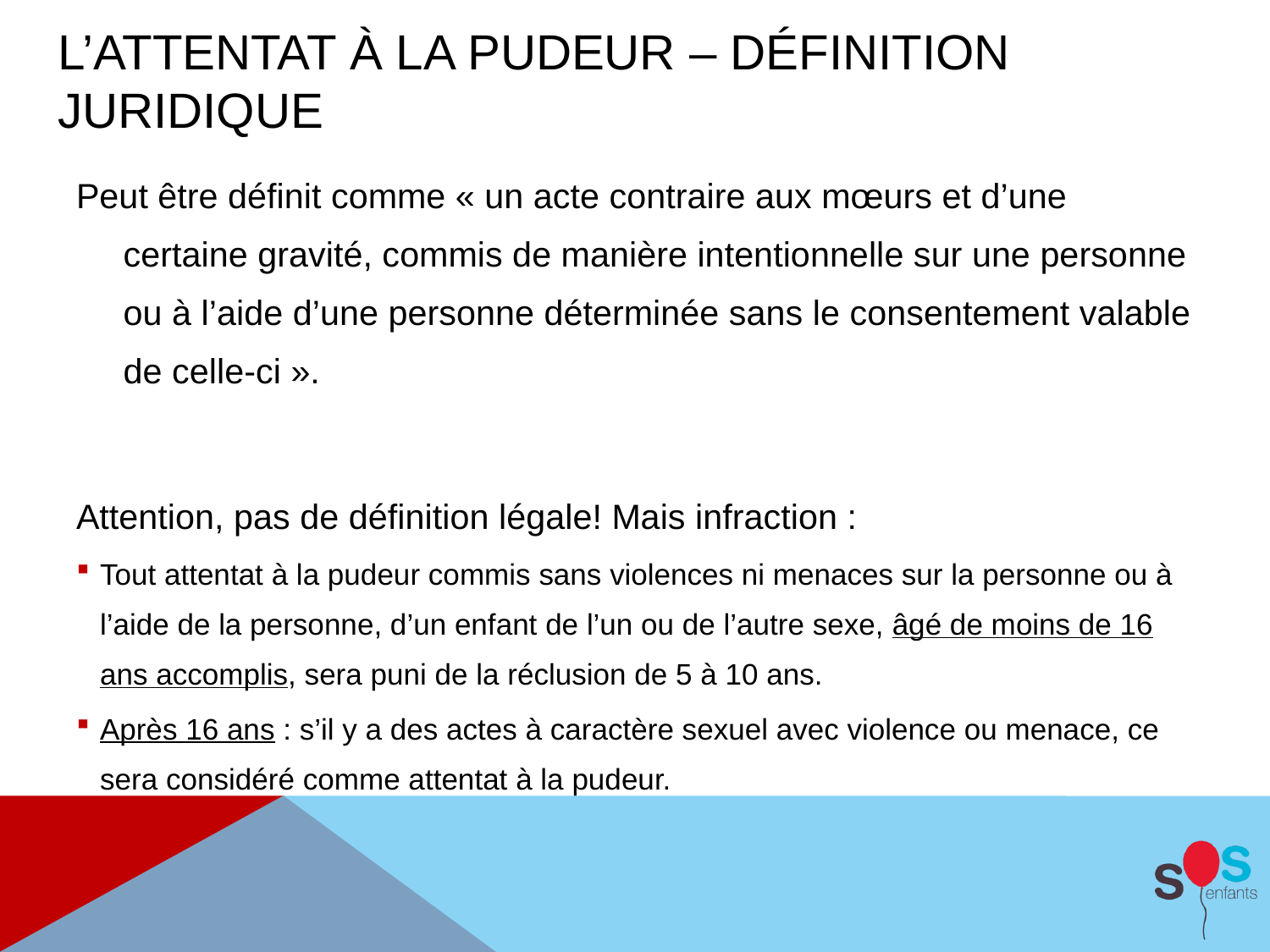

# L’attentat à la pudeur – Définition juridique
Peut être définit comme « un acte contraire aux mœurs et d’une certaine gravité, commis de manière intentionnelle sur une personne ou à l’aide d’une personne déterminée sans le consentement valable de celle-ci ».

Attention, pas de définition légale! Mais infraction :
Tout attentat à la pudeur commis sans violences ni menaces sur la personne ou à l’aide de la personne, d’un enfant de l’un ou de l’autre sexe, âgé de moins de 16 ans accomplis, sera puni de la réclusion de 5 à 10 ans.
Après 16 ans : s’il y a des actes à caractère sexuel avec violence ou menace, ce sera considéré comme attentat à la pudeur.